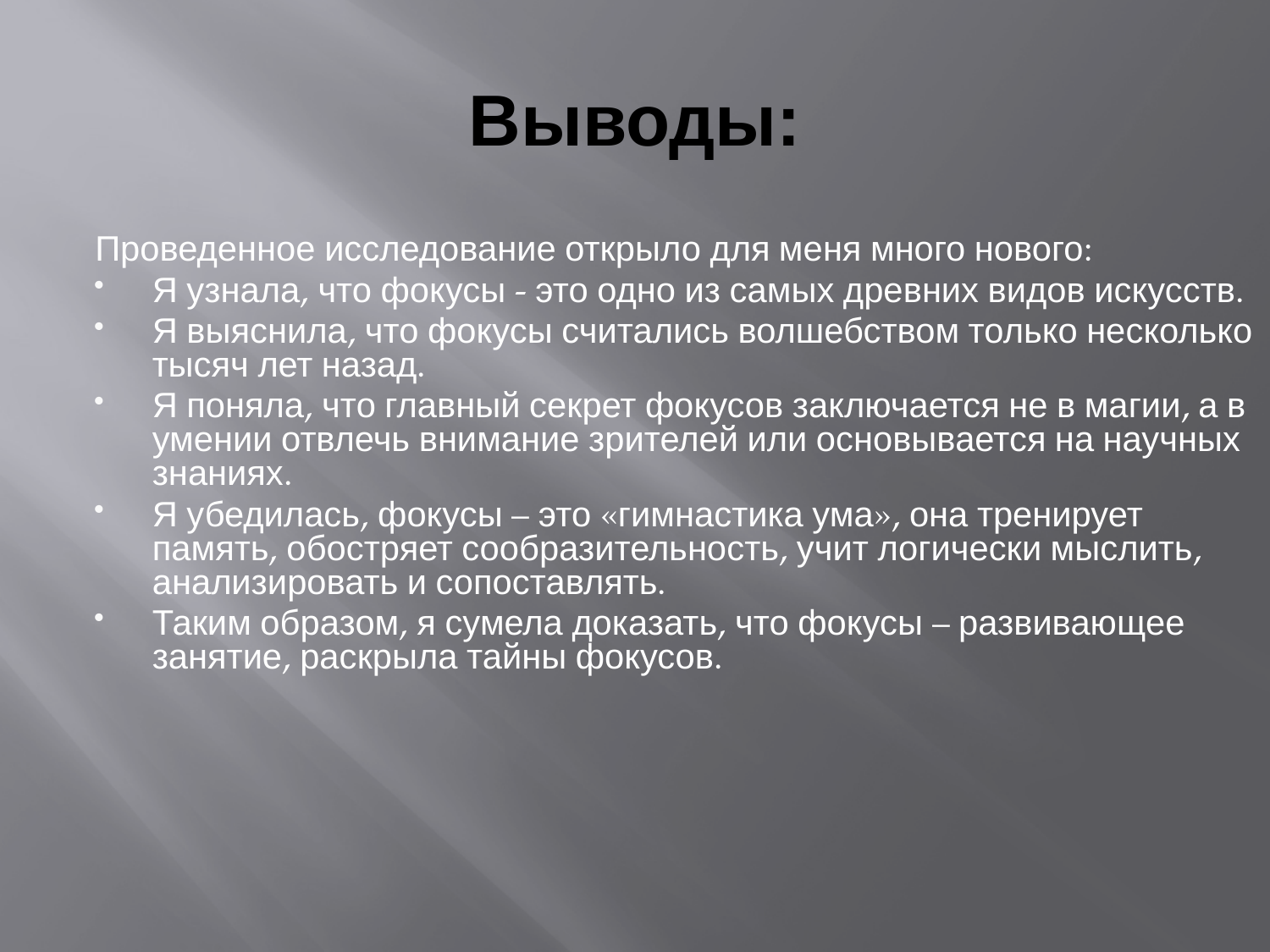

# Выводы:
Проведенное исследование открыло для меня много нового:
Я узнала, что фокусы - это одно из самых древних видов искусств.
Я выяснила, что фокусы считались волшебством только несколько тысяч лет назад.
Я поняла, что главный секрет фокусов заключается не в магии, а в умении отвлечь внимание зрителей или основывается на научных знаниях.
Я убедилась, фокусы – это «гимнастика ума», она тренирует память, обостряет сообразительность, учит логически мыслить, анализировать и сопоставлять.
Таким образом, я сумела доказать, что фокусы – развивающее занятие, раскрыла тайны фокусов.